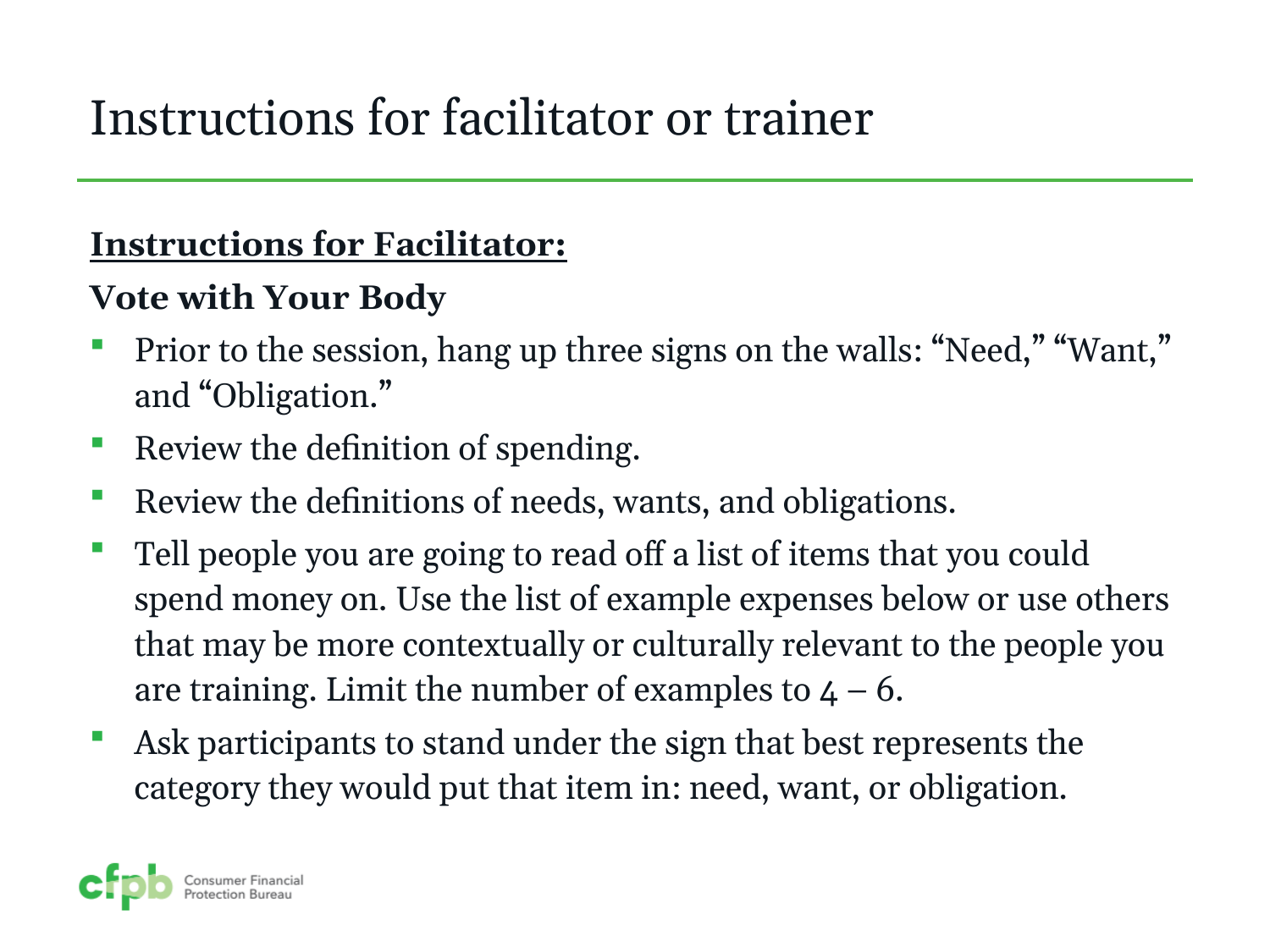

# Instructions for facilitator or trainer
Instructions for Facilitator:
Vote with Your Body
Prior to the session, hang up three signs on the walls: “Need,” “Want,” and “Obligation.”
Review the definition of spending.
Review the definitions of needs, wants, and obligations.
Tell people you are going to read off a list of items that you could spend money on. Use the list of example expenses below or use others that may be more contextually or culturally relevant to the people you are training. Limit the number of examples to 4 – 6.
Ask participants to stand under the sign that best represents the category they would put that item in: need, want, or obligation.